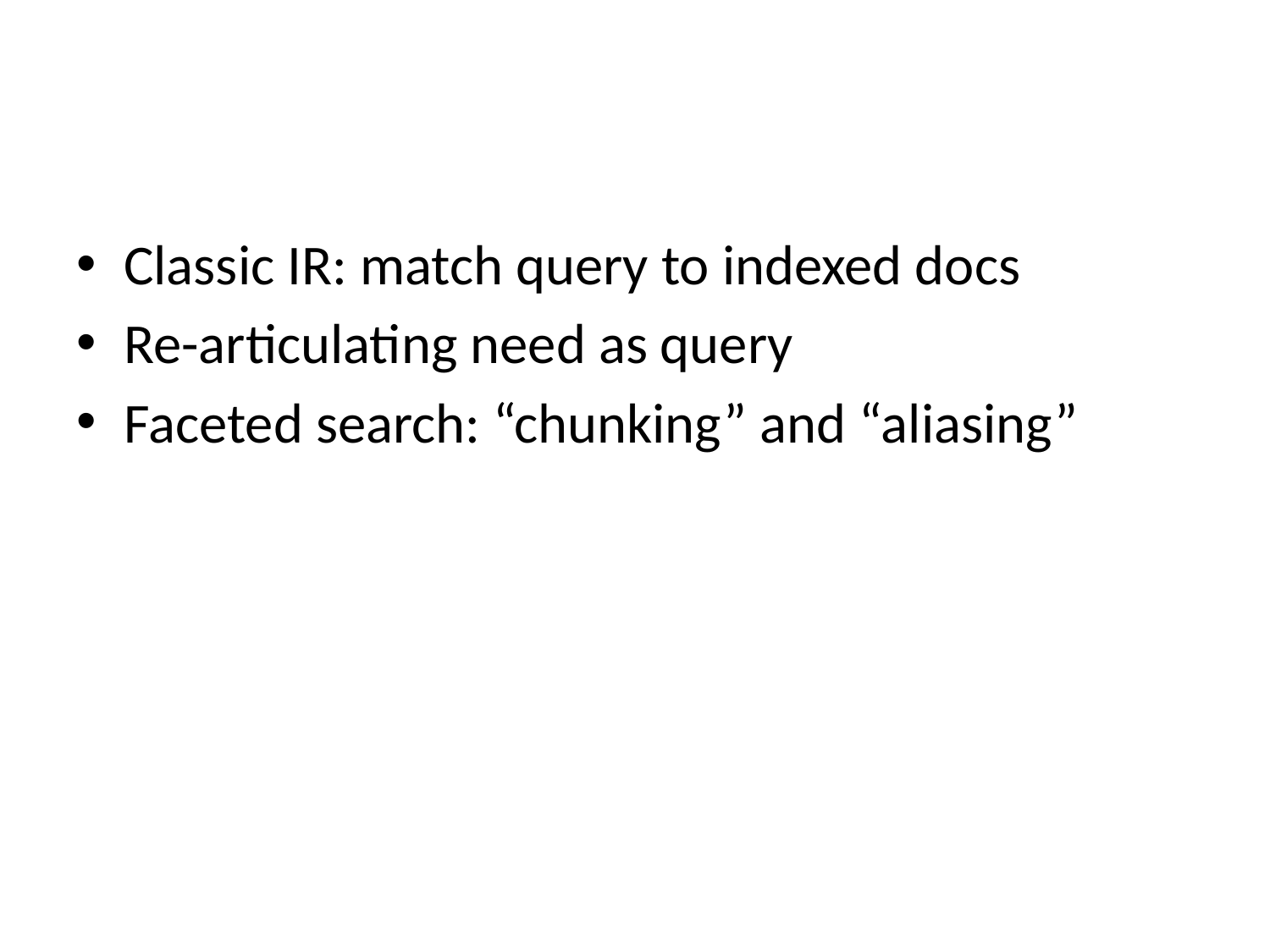

#
Classic IR: match query to indexed docs
Re-articulating need as query
Faceted search: “chunking” and “aliasing”